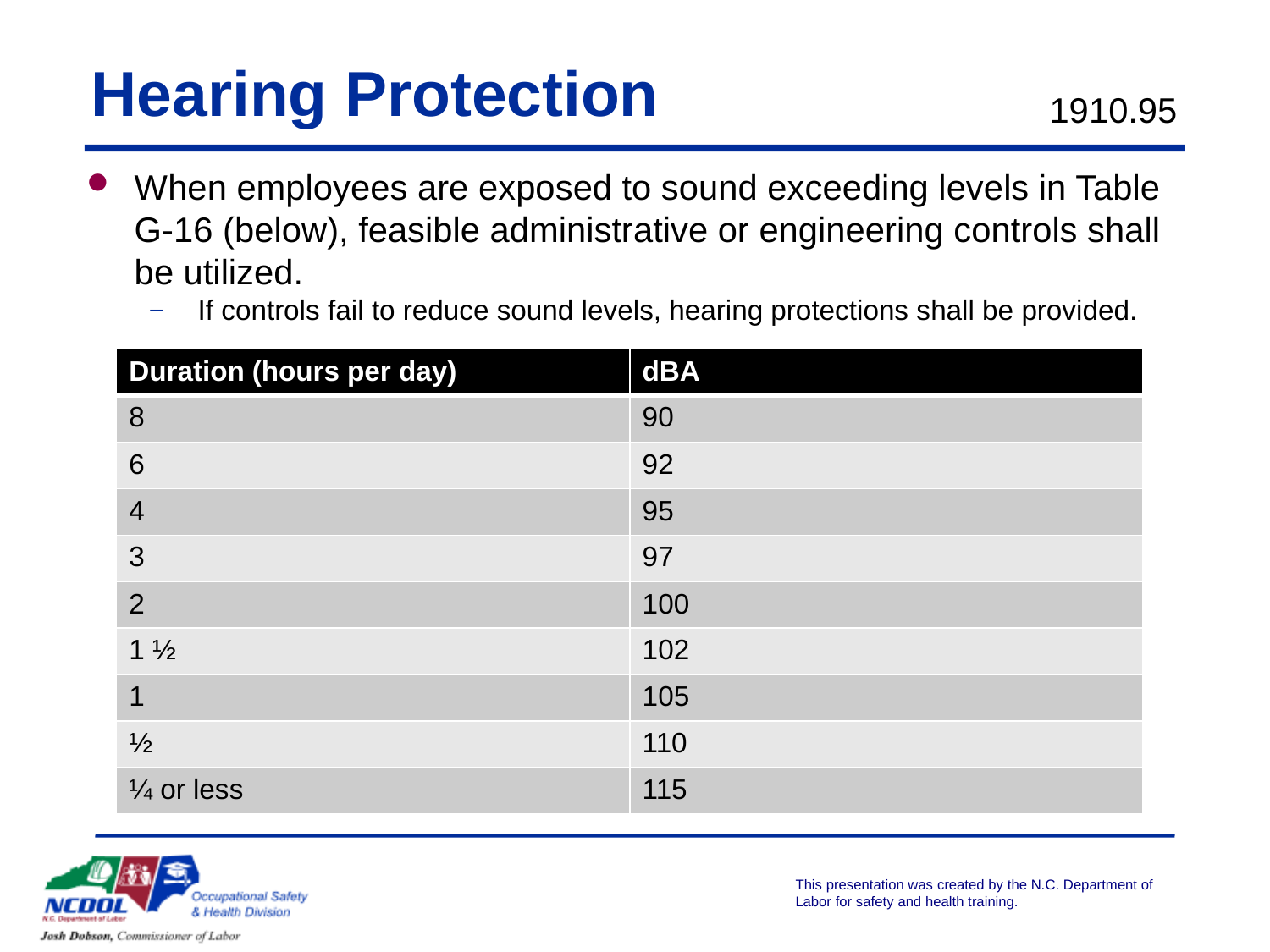

# Hearing Protection
1910.95
When employees are exposed to sound exceeding levels in Table G-16 (below), feasible administrative or engineering controls shall be utilized.
If controls fail to reduce sound levels, hearing protections shall be provided.
| Duration (hours per day) | dBA |
| --- | --- |
| 8 | 90 |
| 6 | 92 |
| 4 | 95 |
| 3 | 97 |
| 2 | 100 |
| 1 ½ | 102 |
| 1 | 105 |
| ½ | 110 |
| ¼ or less | 115 |